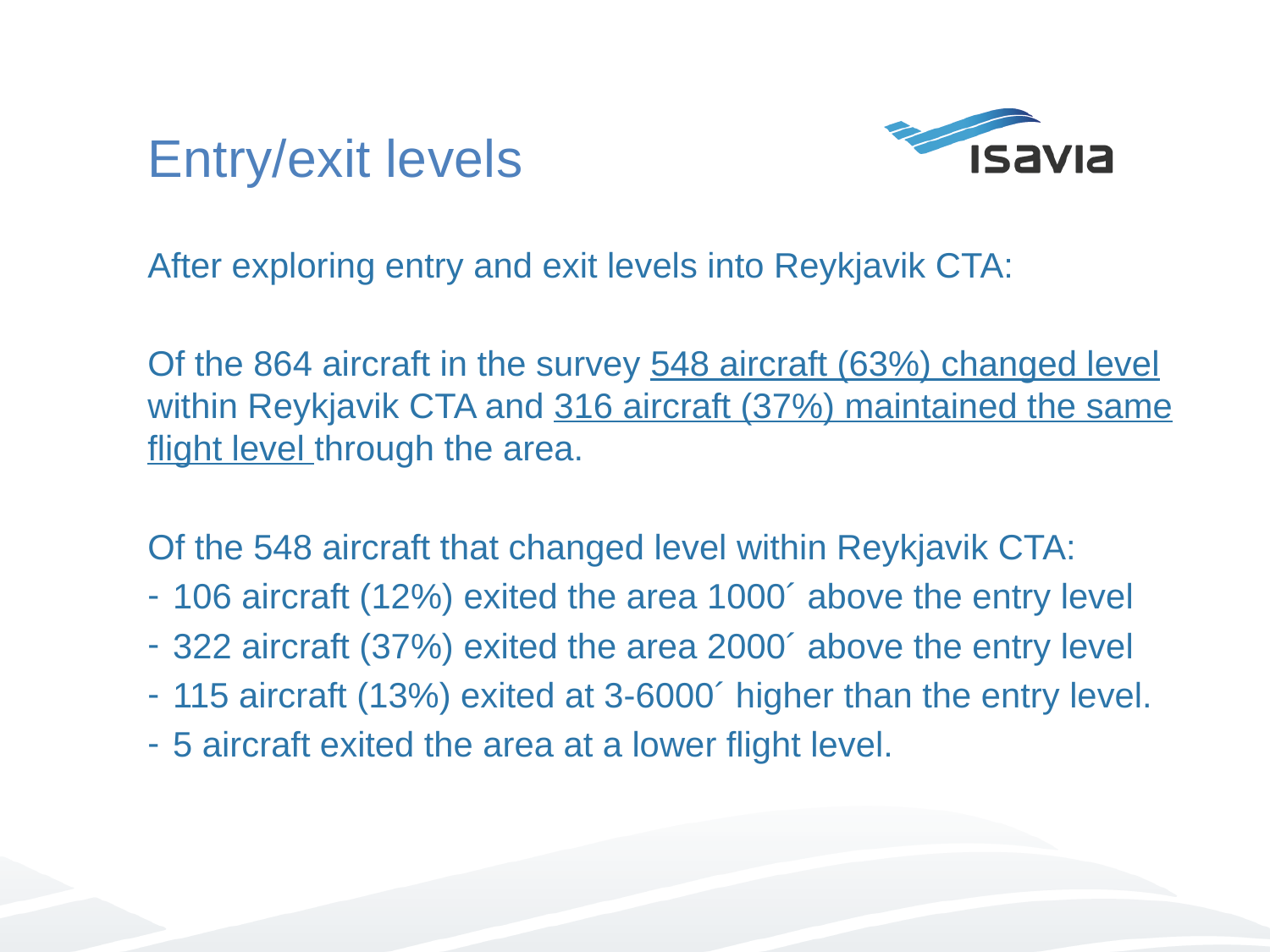

# Entry/exit levels
After exploring entry and exit levels into Reykjavik CTA:

Of the 864 aircraft in the survey 548 aircraft (63%) changed level within Reykjavik CTA and 316 aircraft (37%) maintained the same flight level through the area.

Of the 548 aircraft that changed level within Reykjavik CTA:
106 aircraft (12%) exited the area 1000´ above the entry level
322 aircraft (37%) exited the area 2000´ above the entry level
115 aircraft (13%) exited at 3-6000´ higher than the entry level.
5 aircraft exited the area at a lower flight level.